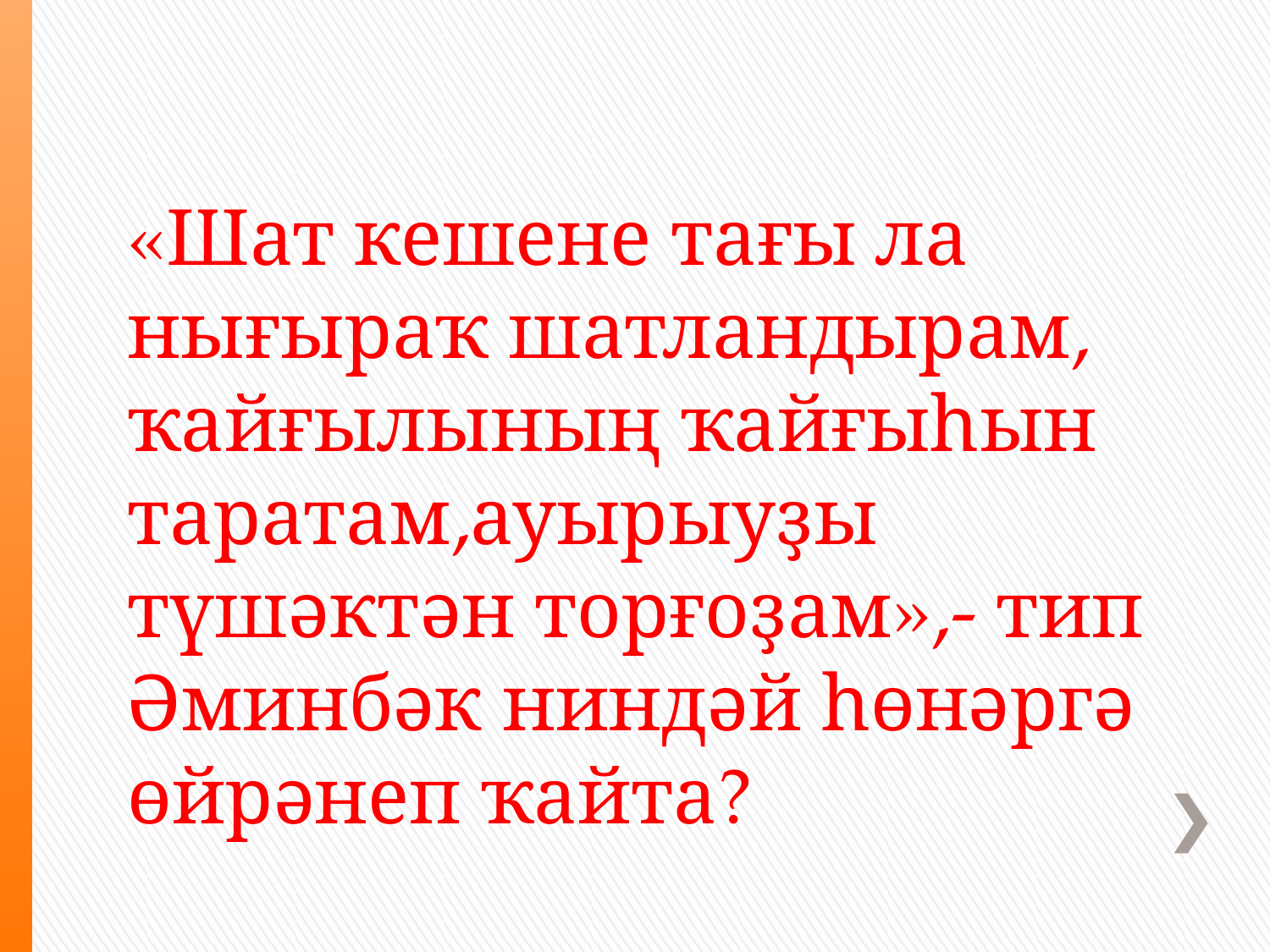

# «Шат кешене тағы ла нығыраҡ шатландырам, ҡайғылының ҡайғыһын таратам,ауырыуҙы түшәктән торғоҙам»,- тип Әминбәк ниндәй һөнәргә өйрәнеп ҡайта?